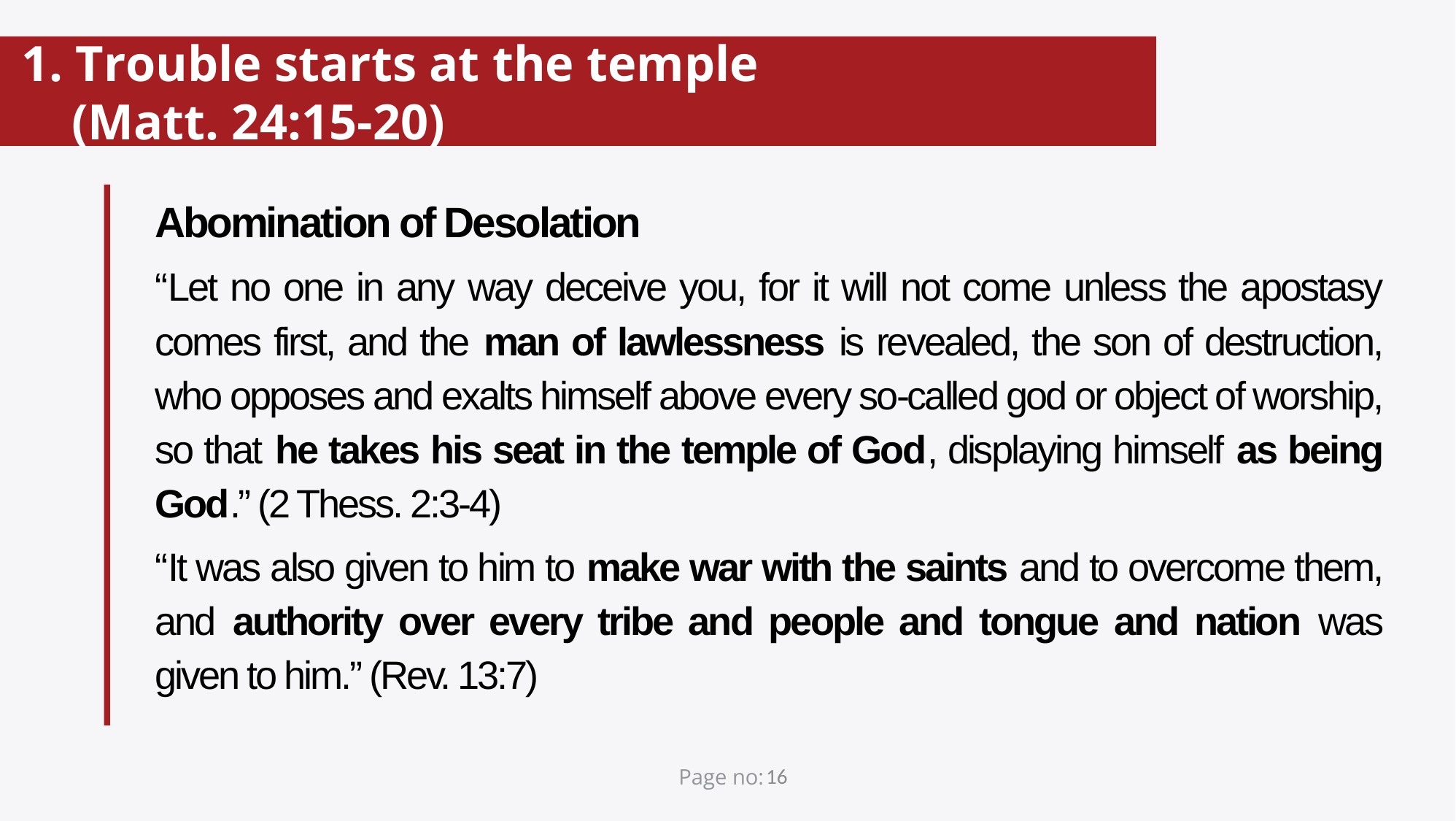

# 1. Trouble starts at the temple (Matt. 24:15-20)
Abomination of Desolation
“Let no one in any way deceive you, for it will not come unless the apostasy comes first, and the man of lawlessness is revealed, the son of destruction, who opposes and exalts himself above every so-called god or object of worship, so that he takes his seat in the temple of God, displaying himself as being God.” (2 Thess. 2:3-4)
“It was also given to him to make war with the saints and to overcome them, and authority over every tribe and people and tongue and nation was given to him.” (Rev. 13:7)